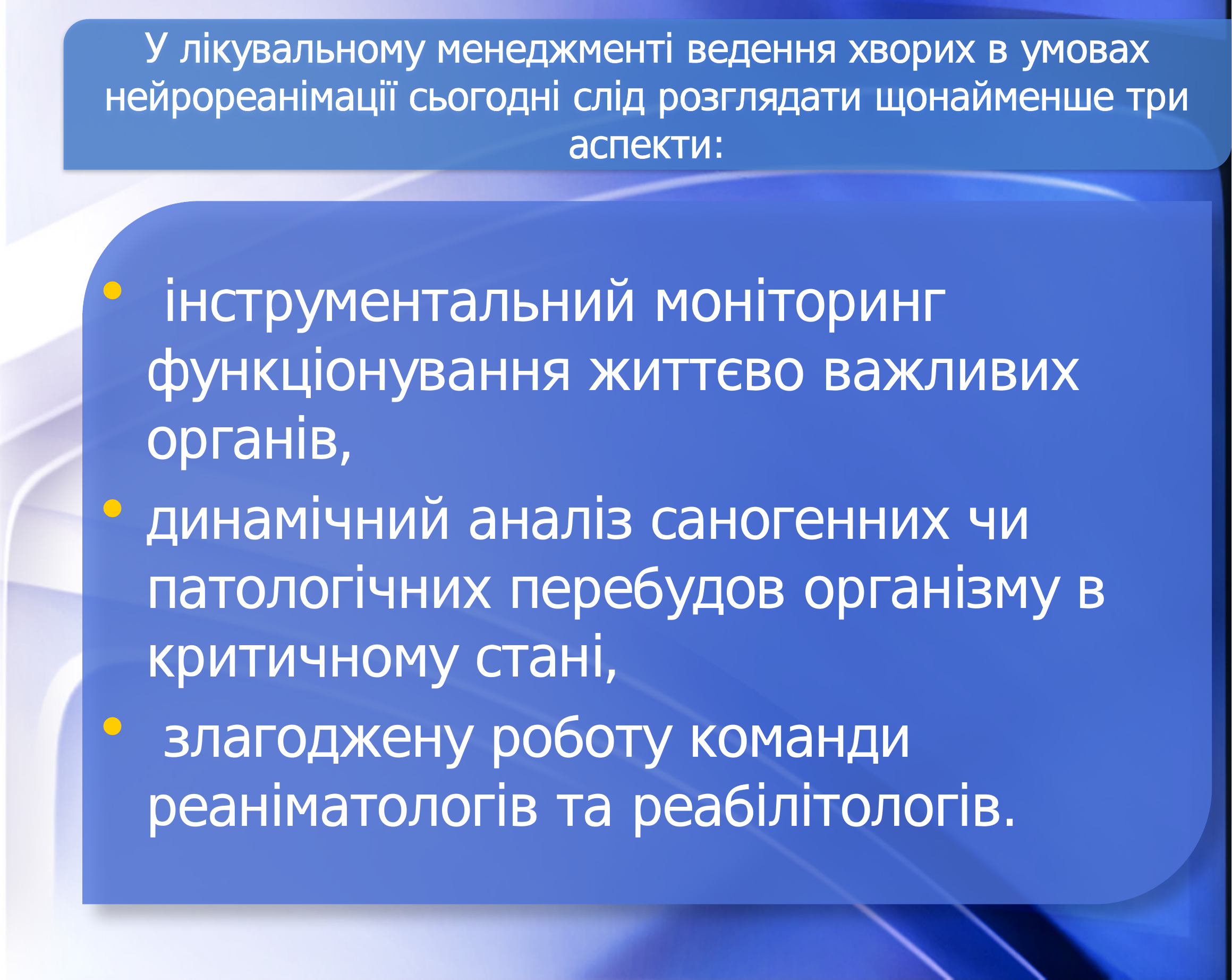

У лiкувальному менеджментi ведення хворих в умовах нейрореанiмацiї сьогоднi слiд розглядати щонайменше три аспекти:

 iнструментальний монiторинг  функцiонування життєво важливих органiв,
динамiчний аналiз саногенних чи патологiчних перебудов органiзму в критичному станi,
 злагоджену роботу команди реанiматологiв та реабiлiтологiв.